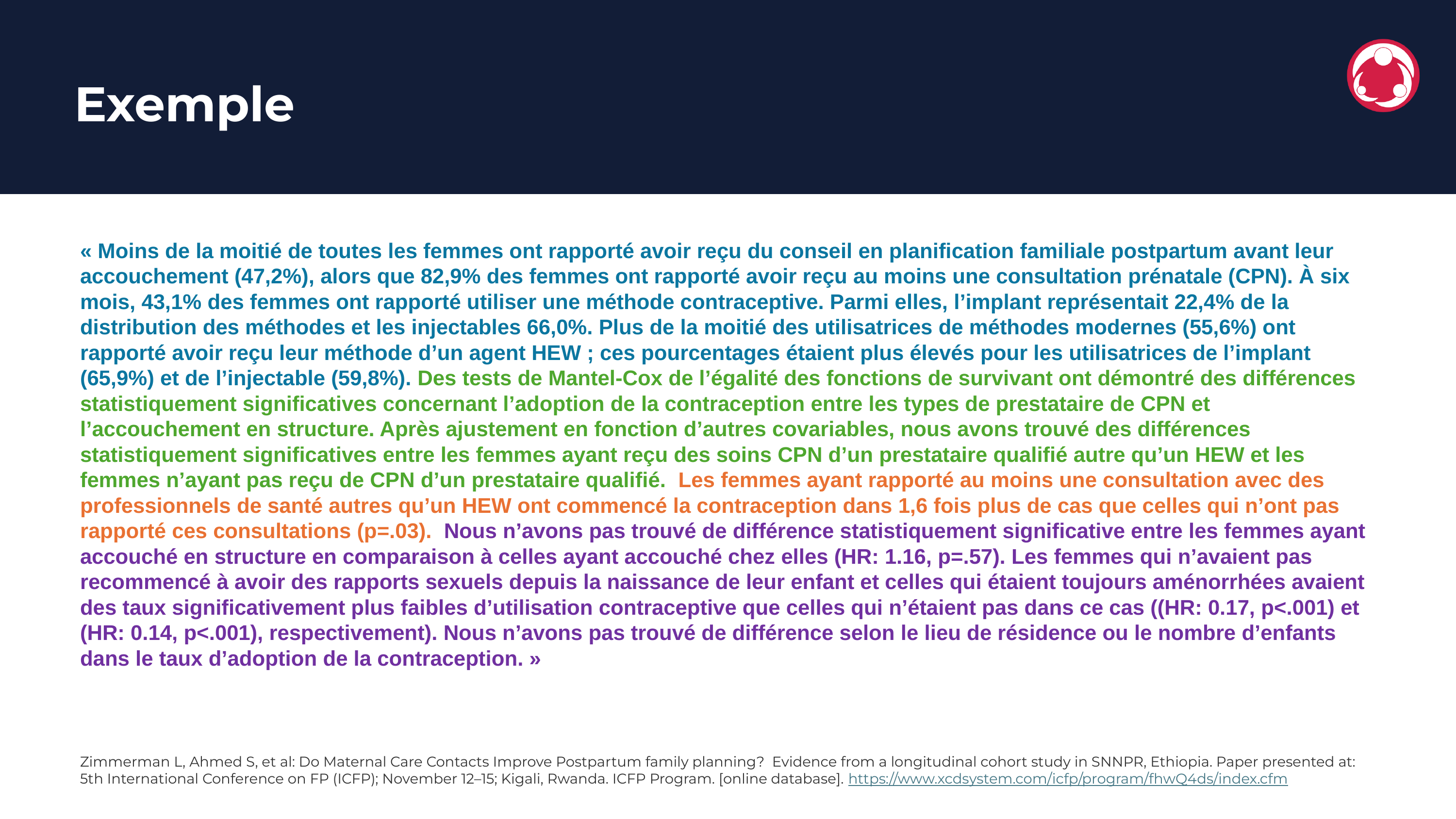

Exemple
« Moins de la moitié de toutes les femmes ont rapporté avoir reçu du conseil en planification familiale postpartum avant leur accouchement (47,2%), alors que 82,9% des femmes ont rapporté avoir reçu au moins une consultation prénatale (CPN). À six mois, 43,1% des femmes ont rapporté utiliser une méthode contraceptive. Parmi elles, l’implant représentait 22,4% de la distribution des méthodes et les injectables 66,0%. Plus de la moitié des utilisatrices de méthodes modernes (55,6%) ont rapporté avoir reçu leur méthode d’un agent HEW ; ces pourcentages étaient plus élevés pour les utilisatrices de l’implant (65,9%) et de l’injectable (59,8%). Des tests de Mantel-Cox de l’égalité des fonctions de survivant ont démontré des différences statistiquement significatives concernant l’adoption de la contraception entre les types de prestataire de CPN et l’accouchement en structure. Après ajustement en fonction d’autres covariables, nous avons trouvé des différences statistiquement significatives entre les femmes ayant reçu des soins CPN d’un prestataire qualifié autre qu’un HEW et les femmes n’ayant pas reçu de CPN d’un prestataire qualifié.  Les femmes ayant rapporté au moins une consultation avec des professionnels de santé autres qu’un HEW ont commencé la contraception dans 1,6 fois plus de cas que celles qui n’ont pas rapporté ces consultations (p=.03).  Nous n’avons pas trouvé de différence statistiquement significative entre les femmes ayant accouché en structure en comparaison à celles ayant accouché chez elles (HR: 1.16, p=.57). Les femmes qui n’avaient pas recommencé à avoir des rapports sexuels depuis la naissance de leur enfant et celles qui étaient toujours aménorrhées avaient des taux significativement plus faibles d’utilisation contraceptive que celles qui n’étaient pas dans ce cas ((HR: 0.17, p<.001) et (HR: 0.14, p<.001), respectivement). Nous n’avons pas trouvé de différence selon le lieu de résidence ou le nombre d’enfants dans le taux d’adoption de la contraception. »

Zimmerman L, Ahmed S, et al: Do Maternal Care Contacts Improve Postpartum family planning?  Evidence from a longitudinal cohort study in SNNPR, Ethiopia. Paper presented at: 5th International Conference on FP (ICFP); November 12–15; Kigali, Rwanda. ICFP Program. [online database]. https://www.xcdsystem.com/icfp/program/fhwQ4ds/index.cfm